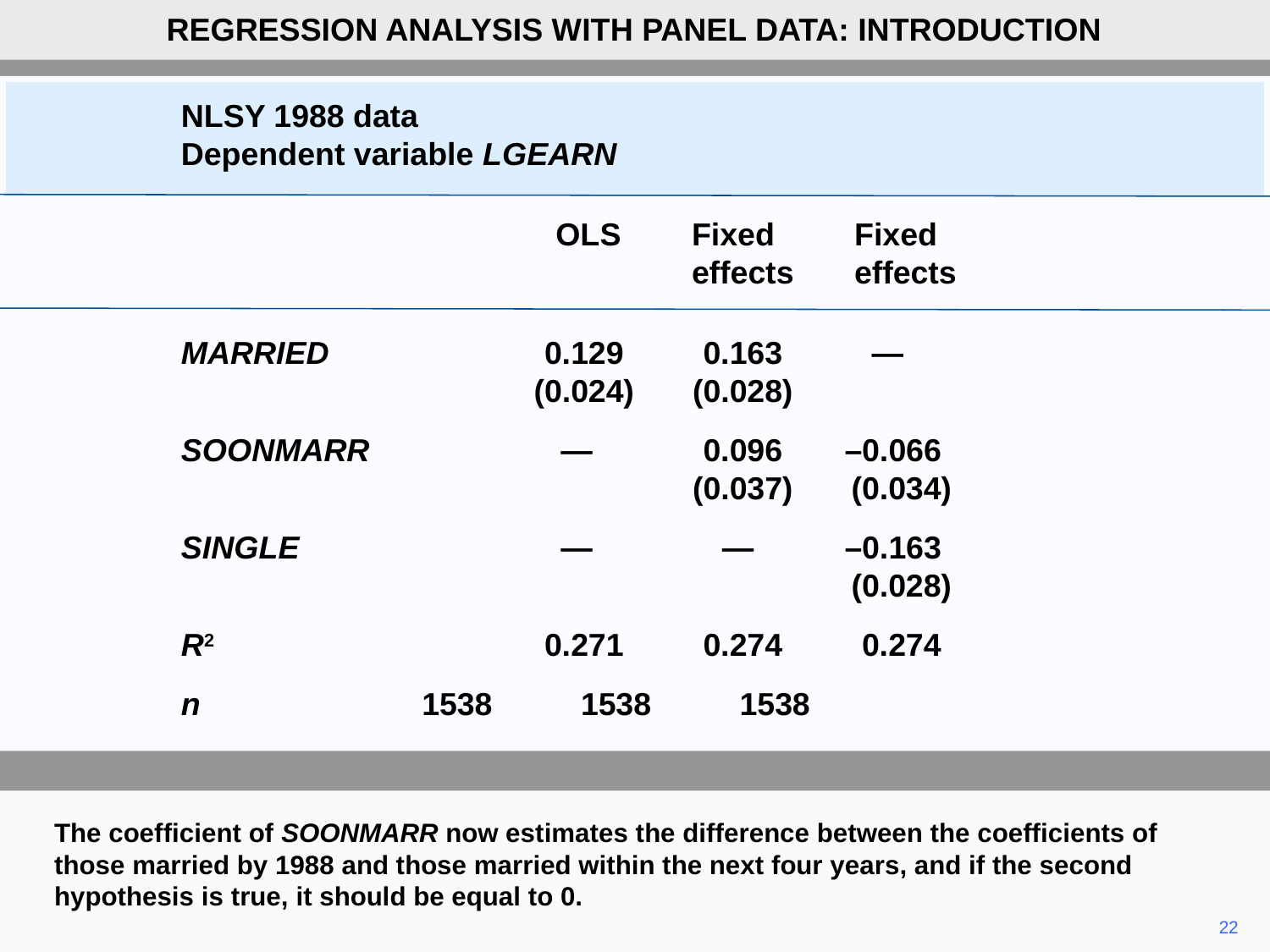

REGRESSION ANALYSIS WITH PANEL DATA: INTRODUCTION

NLSY 1988 data
Dependent variable LGEARN
	OLS	Fixed	Fixed
		effects	effects
MARRIED	0.129	0.163	—
	(0.024)	(0.028)
SOONMARR	—	0.096	–0.066
		(0.037)	(0.034)
SINGLE	—	—	–0.163
			(0.028)
R2	0.271	0.274	0.274
n                         1538          1538          1538

The coefficient of SOONMARR now estimates the difference between the coefficients of those married by 1988 and those married within the next four years, and if the second hypothesis is true, it should be equal to 0.
22